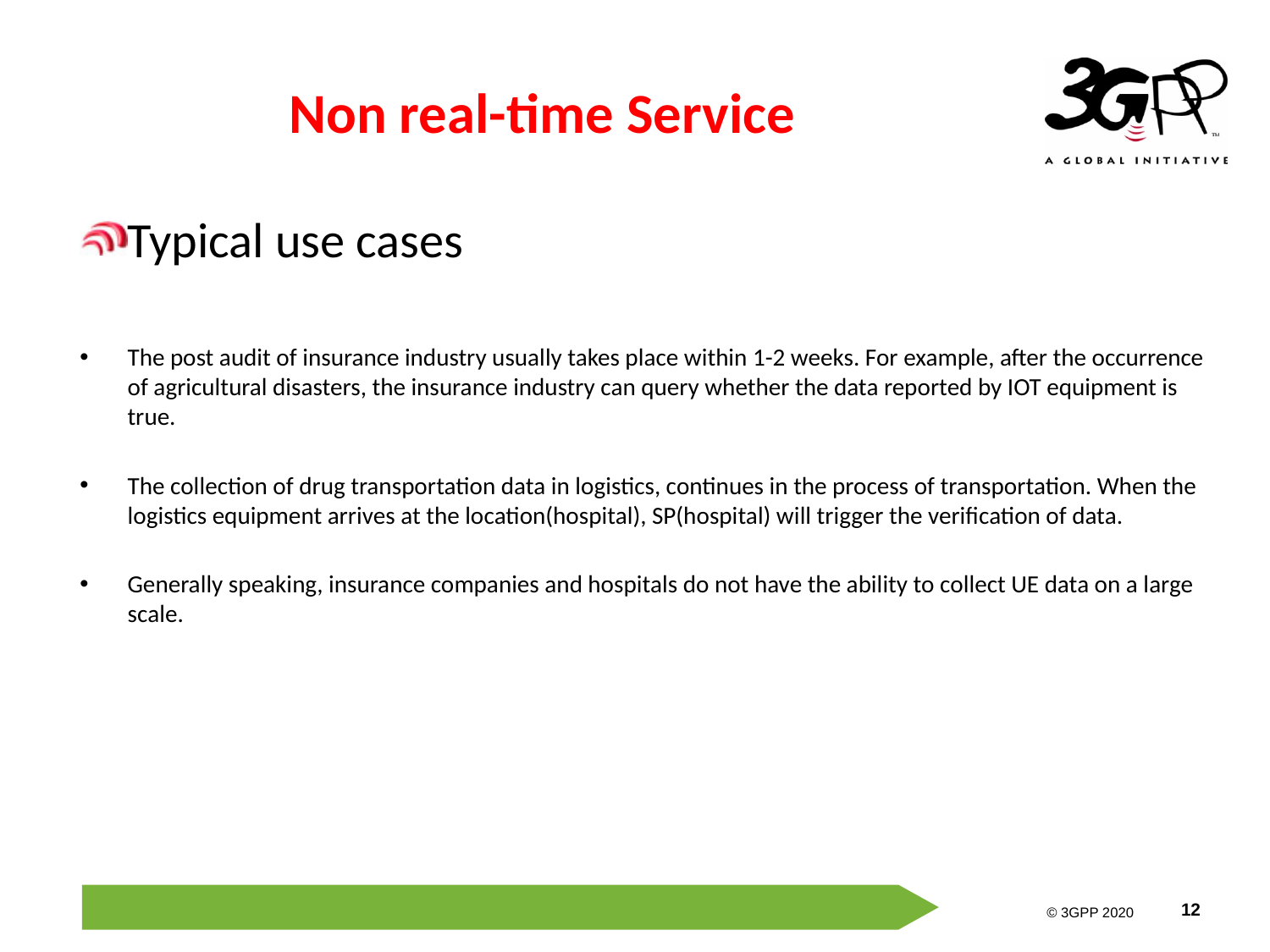

# Non real-time Service
Typical use cases

The post audit of insurance industry usually takes place within 1-2 weeks. For example, after the occurrence of agricultural disasters, the insurance industry can query whether the data reported by IOT equipment is true.

The collection of drug transportation data in logistics, continues in the process of transportation. When the logistics equipment arrives at the location(hospital), SP(hospital) will trigger the verification of data.

Generally speaking, insurance companies and hospitals do not have the ability to collect UE data on a large scale.